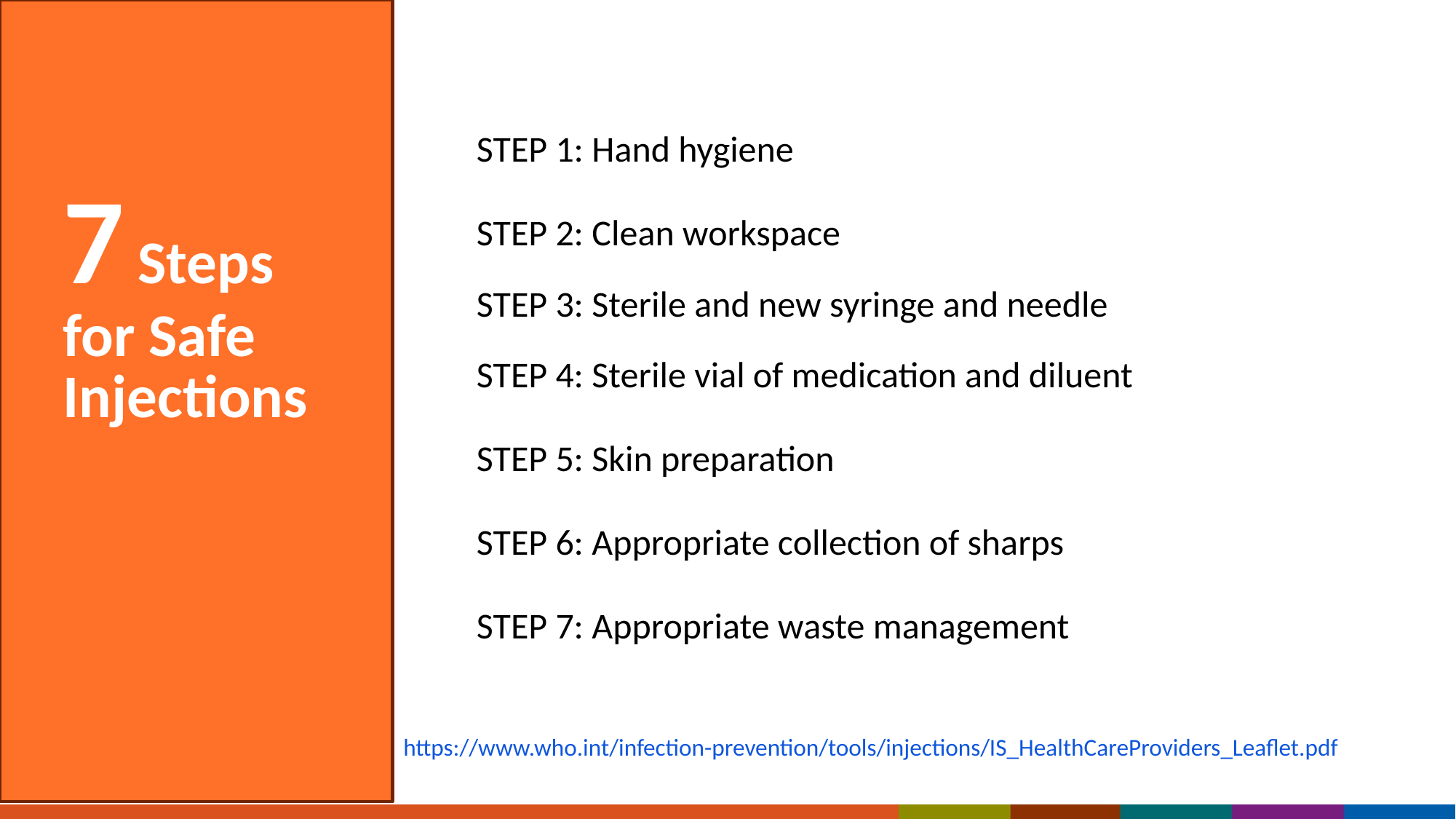

STEP 1: Hand hygiene
STEP 2: Clean workspace
STEP 3: Sterile and new syringe and needle
STEP 4: Sterile vial of medication and diluent
STEP 5: Skin preparation
STEP 6: Appropriate collection of sharps
STEP 7: Appropriate waste management

# 7 Steps for Safe Injections
https://www.who.int/infection-prevention/tools/injections/IS_HealthCareProviders_Leaflet.pdf